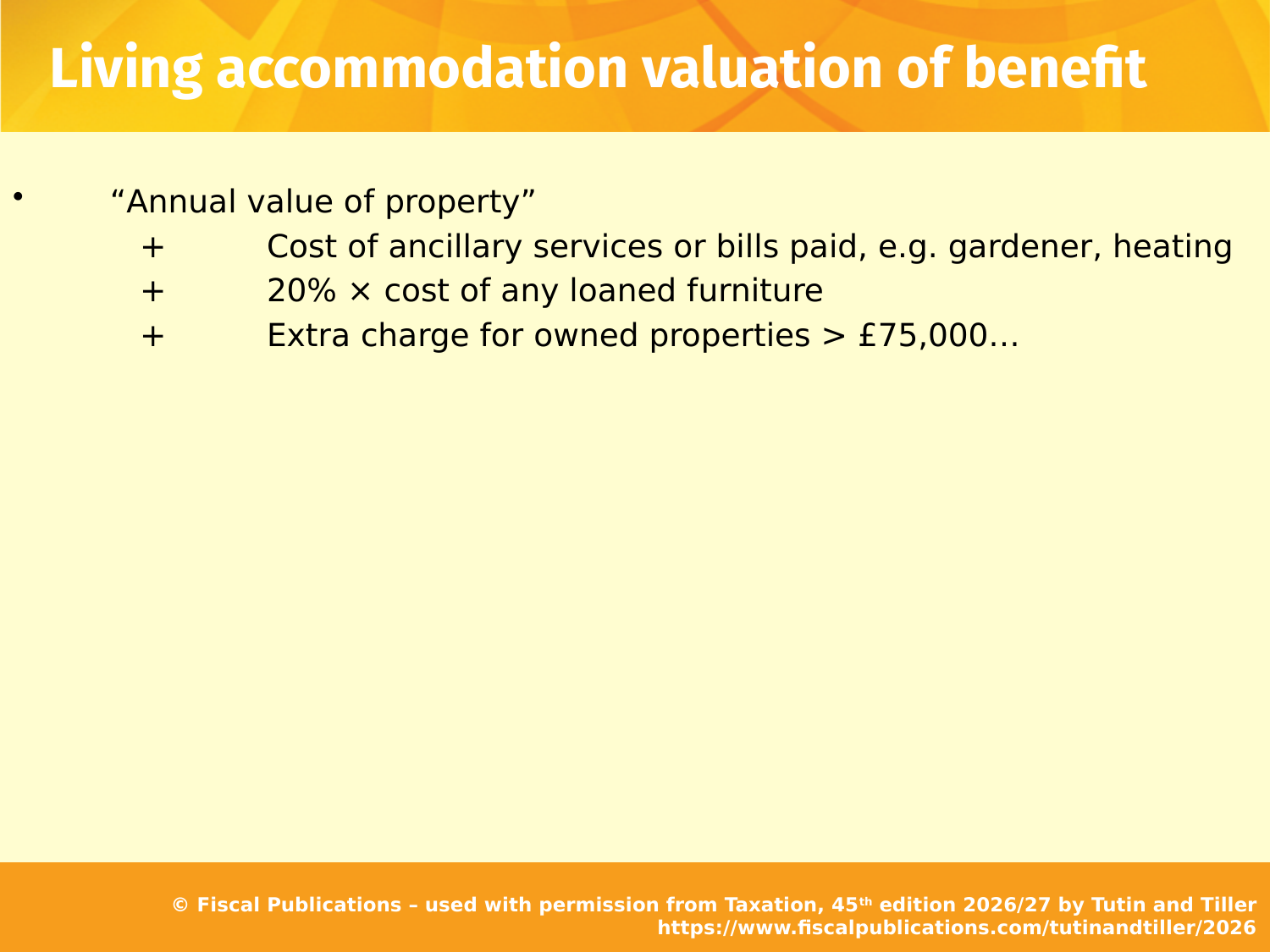

# Living accommodation valuation of benefit

	“Annual value of property”
	+	Cost of ancillary services or bills paid, e.g. gardener, heating
	+	20% × cost of any loaned furniture
	+	Extra charge for owned properties > £75,000…